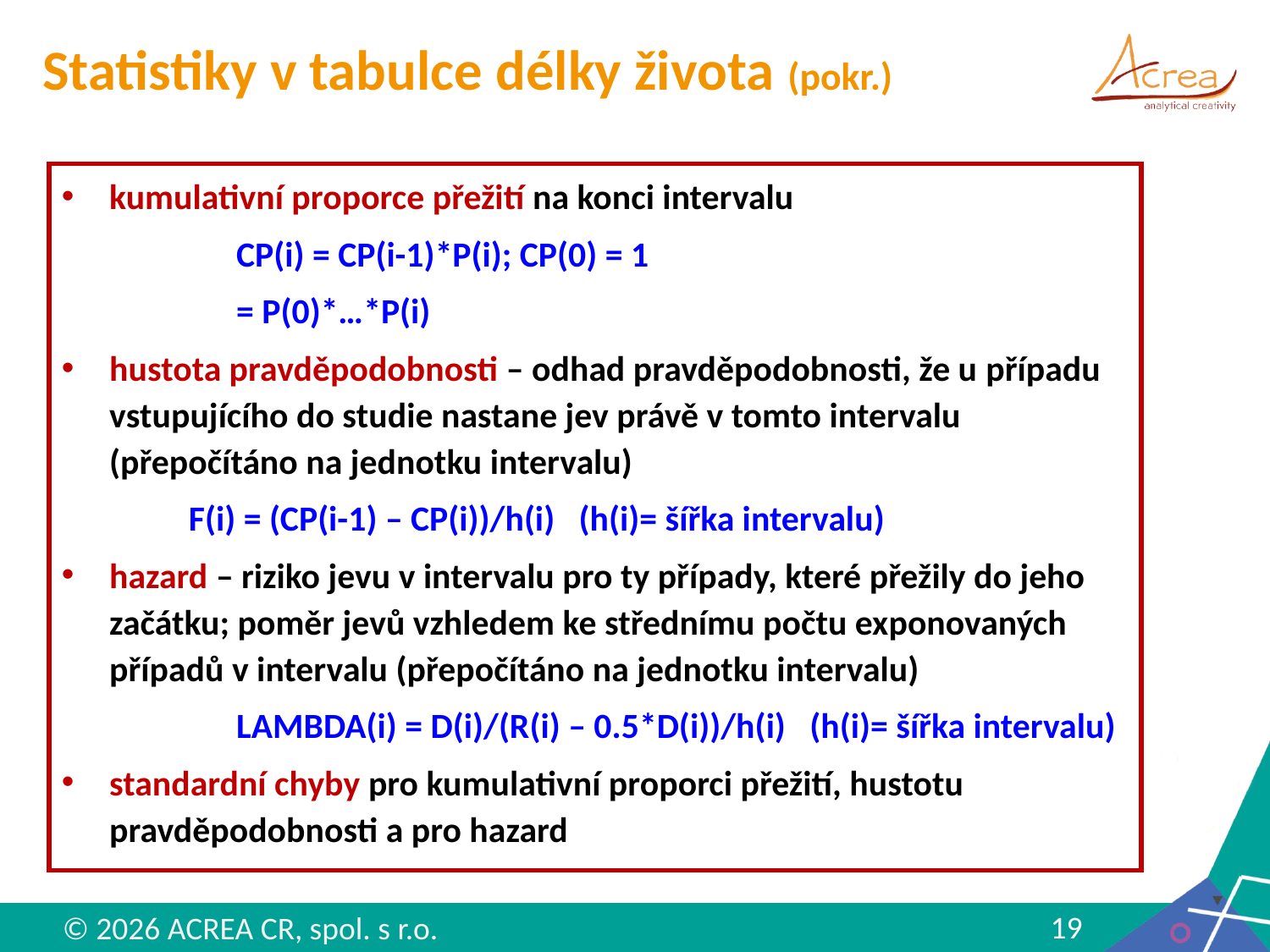

# Statistiky v tabulce délky života (pokr.)
kumulativní proporce přežití na konci intervalu
		CP(i) = CP(i-1)*P(i); CP(0) = 1
		= P(0)*…*P(i)
hustota pravděpodobnosti – odhad pravděpodobnosti, že u případu vstupujícího do studie nastane jev právě v tomto intervalu (přepočítáno na jednotku intervalu)
	F(i) = (CP(i-1) – CP(i))/h(i)   (h(i)= šířka intervalu)
hazard – riziko jevu v intervalu pro ty případy, které přežily do jeho začátku; poměr jevů vzhledem ke střednímu počtu exponovaných případů v intervalu (přepočítáno na jednotku intervalu)
		LAMBDA(i) = D(i)/(R(i) – 0.5*D(i))/h(i)   (h(i)= šířka intervalu)
standardní chyby pro kumulativní proporci přežití, hustotu pravděpodobnosti a pro hazard